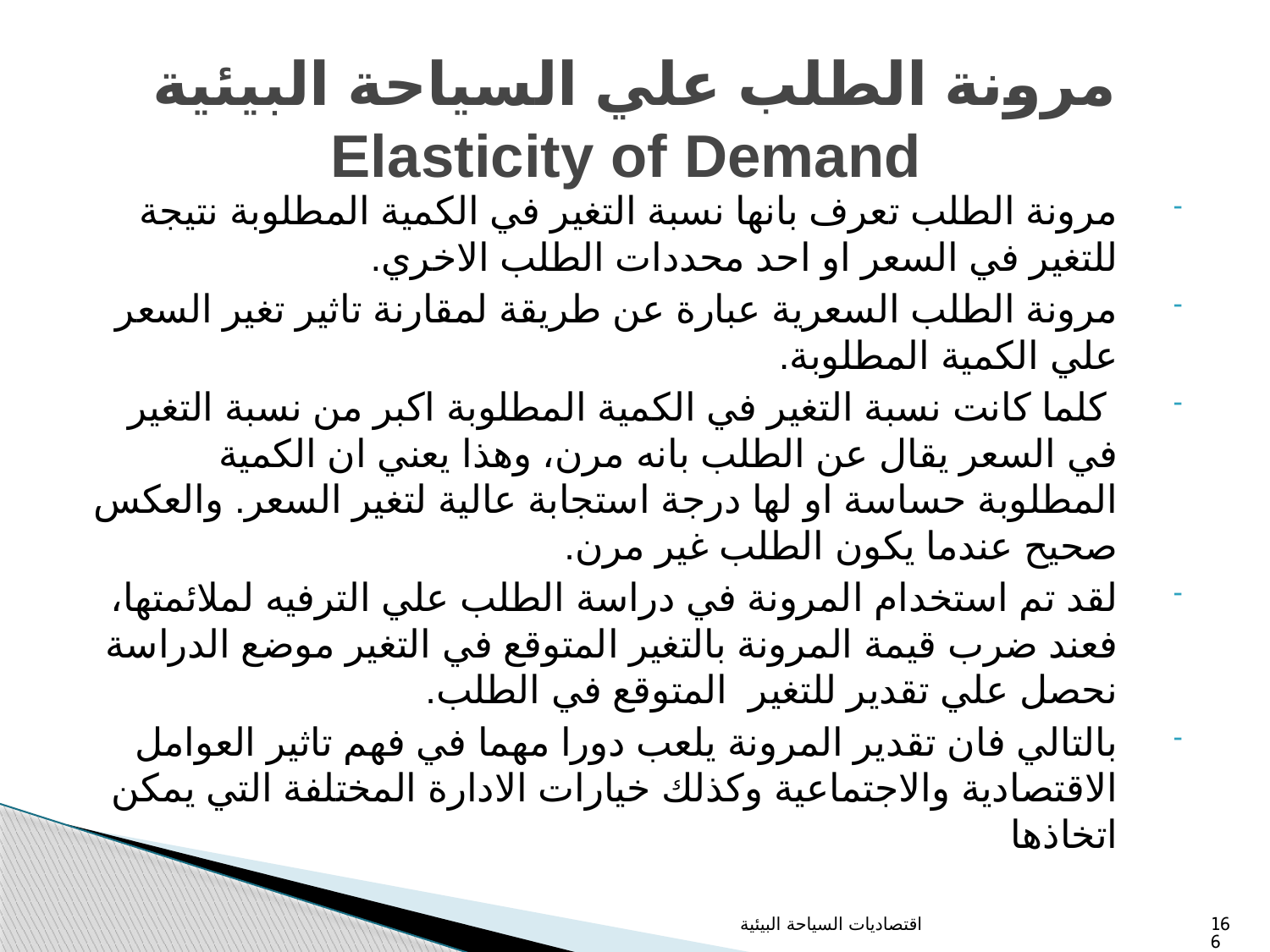

# مرونة الطلب علي السياحة البيئية Elasticity of Demand
مرونة الطلب تعرف بانها نسبة التغير في الكمية المطلوبة نتيجة للتغير في السعر او احد محددات الطلب الاخري.
مرونة الطلب السعرية عبارة عن طريقة لمقارنة تاثير تغير السعر علي الكمية المطلوبة.
 كلما كانت نسبة التغير في الكمية المطلوبة اكبر من نسبة التغير في السعر يقال عن الطلب بانه مرن، وهذا يعني ان الكمية المطلوبة حساسة او لها درجة استجابة عالية لتغير السعر. والعكس صحيح عندما يكون الطلب غير مرن.
لقد تم استخدام المرونة في دراسة الطلب علي الترفيه لملائمتها، فعند ضرب قيمة المرونة بالتغير المتوقع في التغير موضع الدراسة نحصل علي تقدير للتغير  المتوقع في الطلب.
بالتالي فان تقدير المرونة يلعب دورا مهما في فهم تاثير العوامل الاقتصادية والاجتماعية وكذلك خيارات الادارة المختلفة التي يمكن اتخاذها

اقتصاديات السياحة البيئية
166